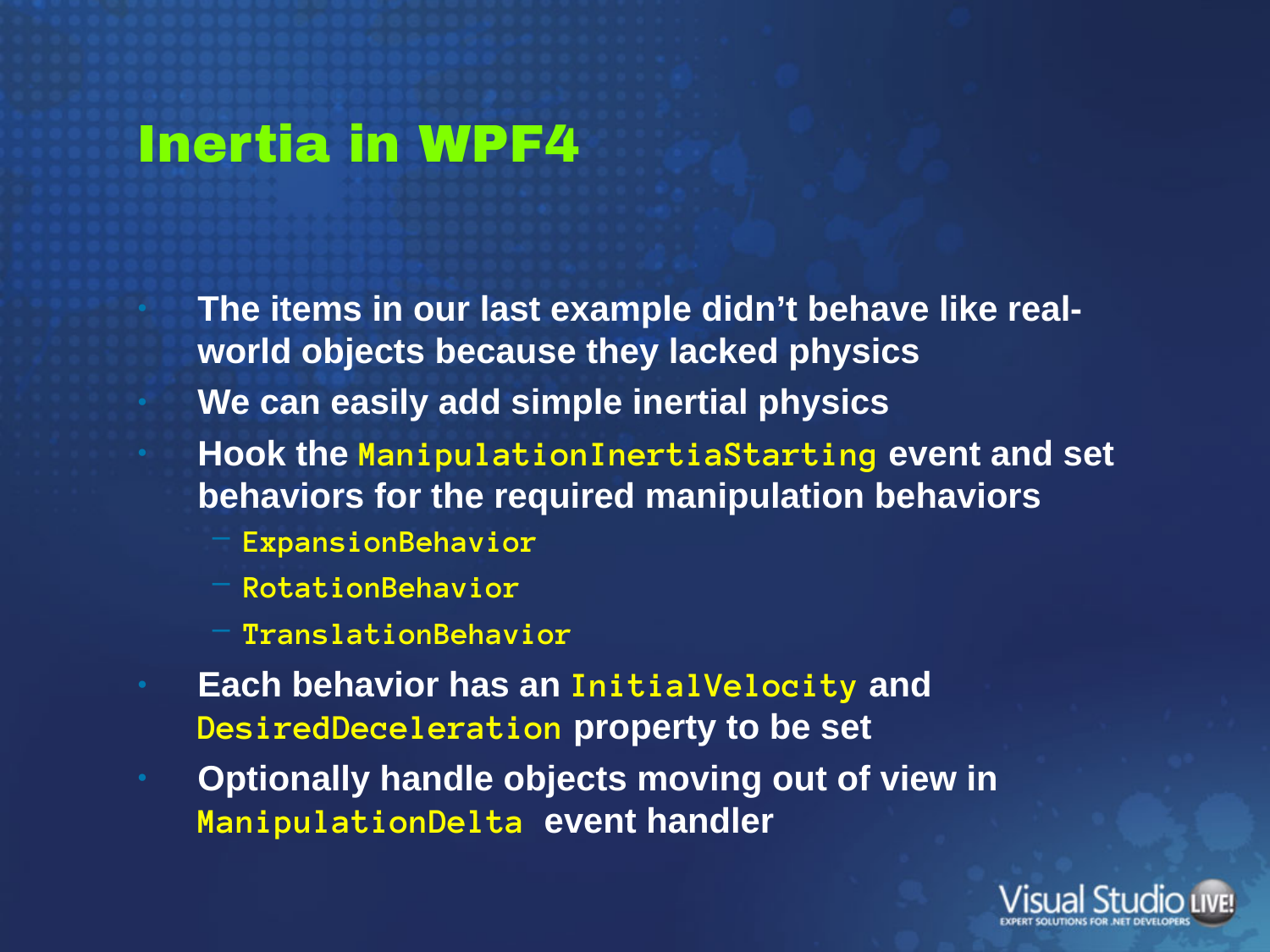

# Inertia in WPF4
The items in our last example didn’t behave like real-world objects because they lacked physics
We can easily add simple inertial physics
Hook the ManipulationInertiaStarting event and set behaviors for the required manipulation behaviors
ExpansionBehavior
RotationBehavior
TranslationBehavior
Each behavior has an InitialVelocity and DesiredDeceleration property to be set
Optionally handle objects moving out of view in ManipulationDelta event handler